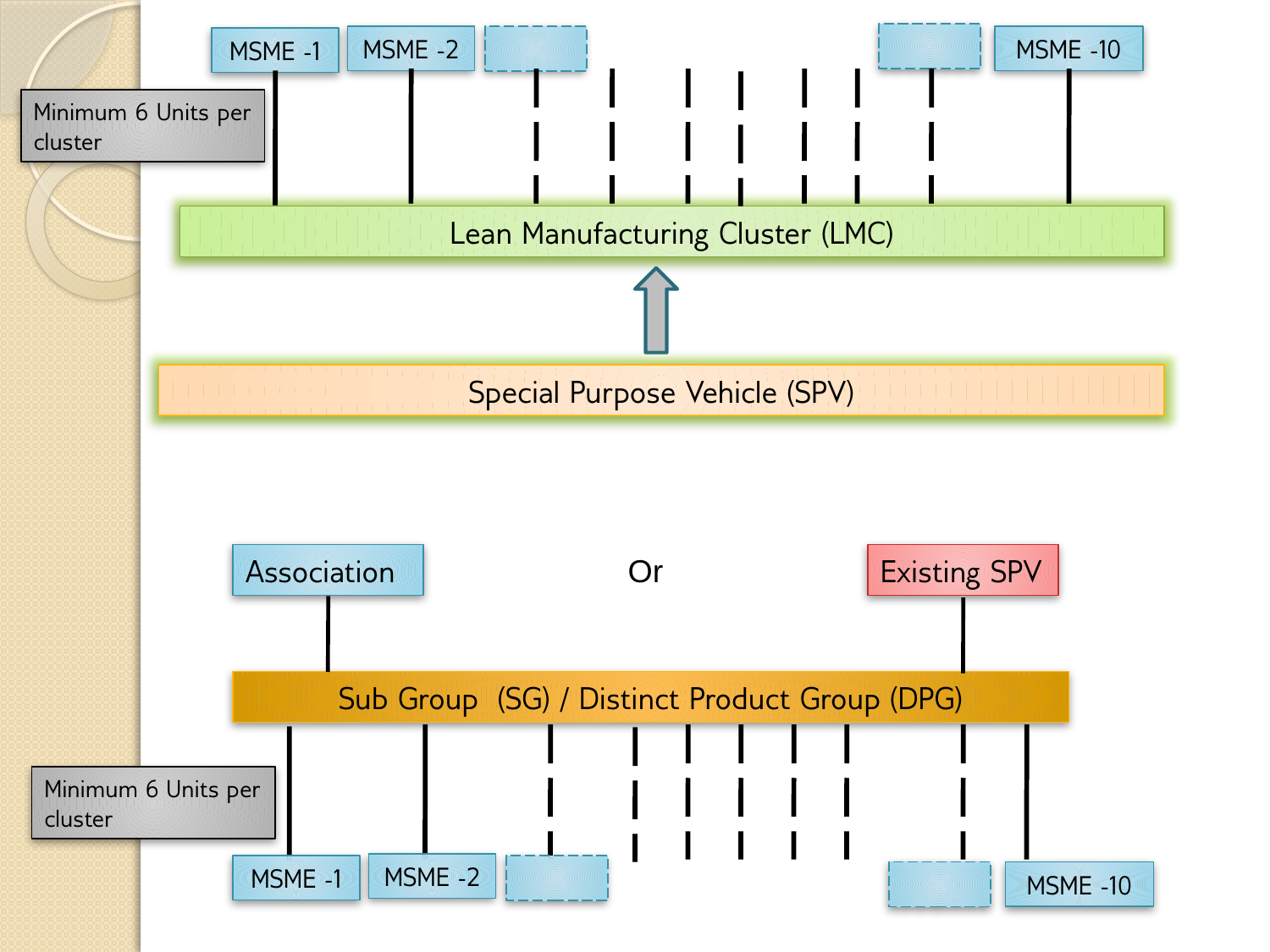

MSME -2

MSME -10
MSME -1
Minimum 6 Units per cluster
Lean Manufacturing Cluster (LMC)

Special Purpose Vehicle (SPV)

Association
Or
Existing SPV
Sub Group  (SG) / Distinct Product Group (DPG)
Minimum 6 Units per cluster
MSME -2
MSME -1

MSME -10